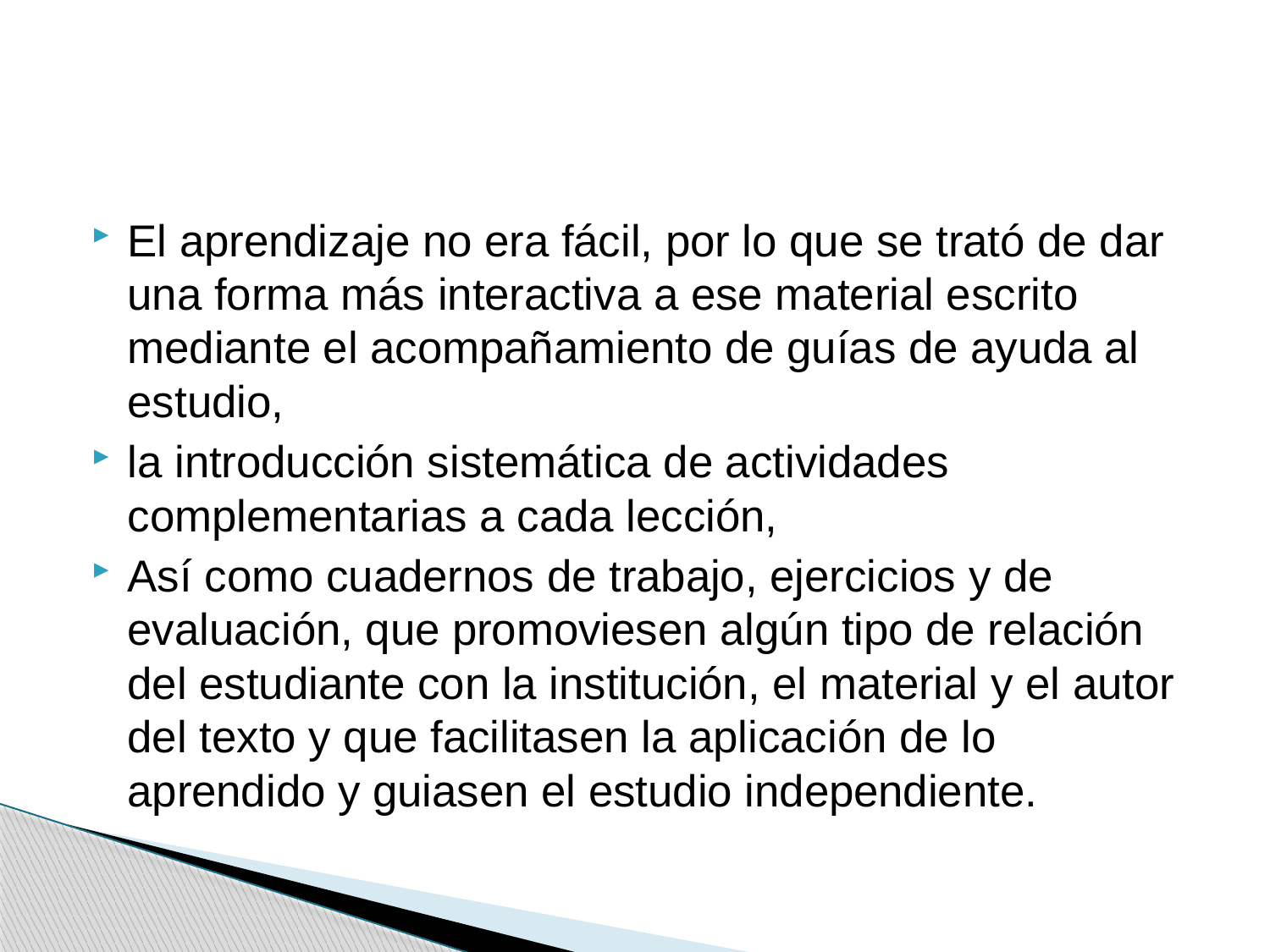

#
El aprendizaje no era fácil, por lo que se trató de dar una forma más interactiva a ese material escrito mediante el acompañamiento de guías de ayuda al estudio,
la introducción sistemática de actividades complementarias a cada lección,
Así como cuadernos de trabajo, ejercicios y de evaluación, que promoviesen algún tipo de relación del estudiante con la institución, el material y el autor del texto y que facilitasen la aplicación de lo aprendido y guiasen el estudio independiente.